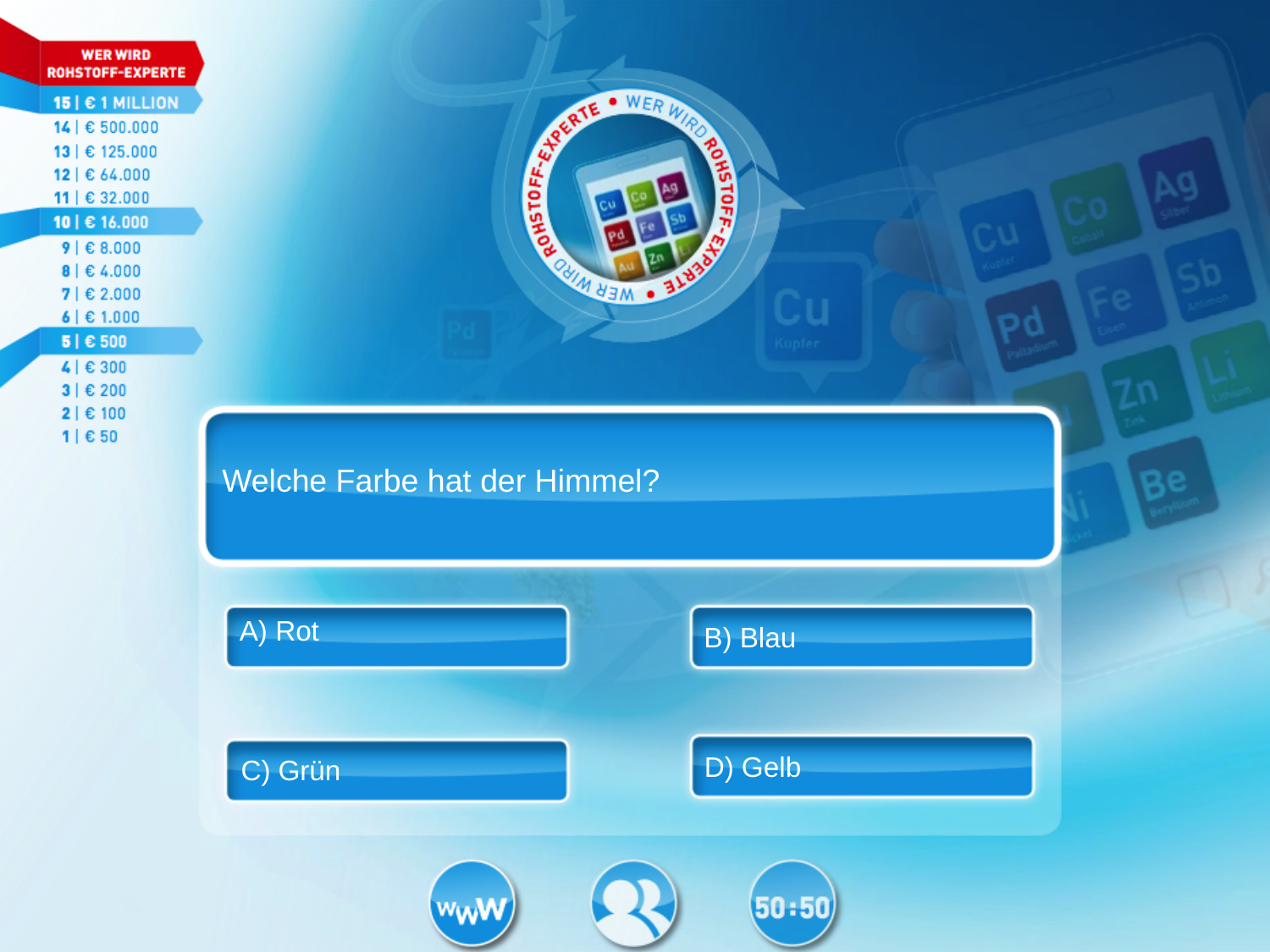

Welche Farbe hat der Himmel?
A) Rot
B) Blau
D) Gelb
C) Grün